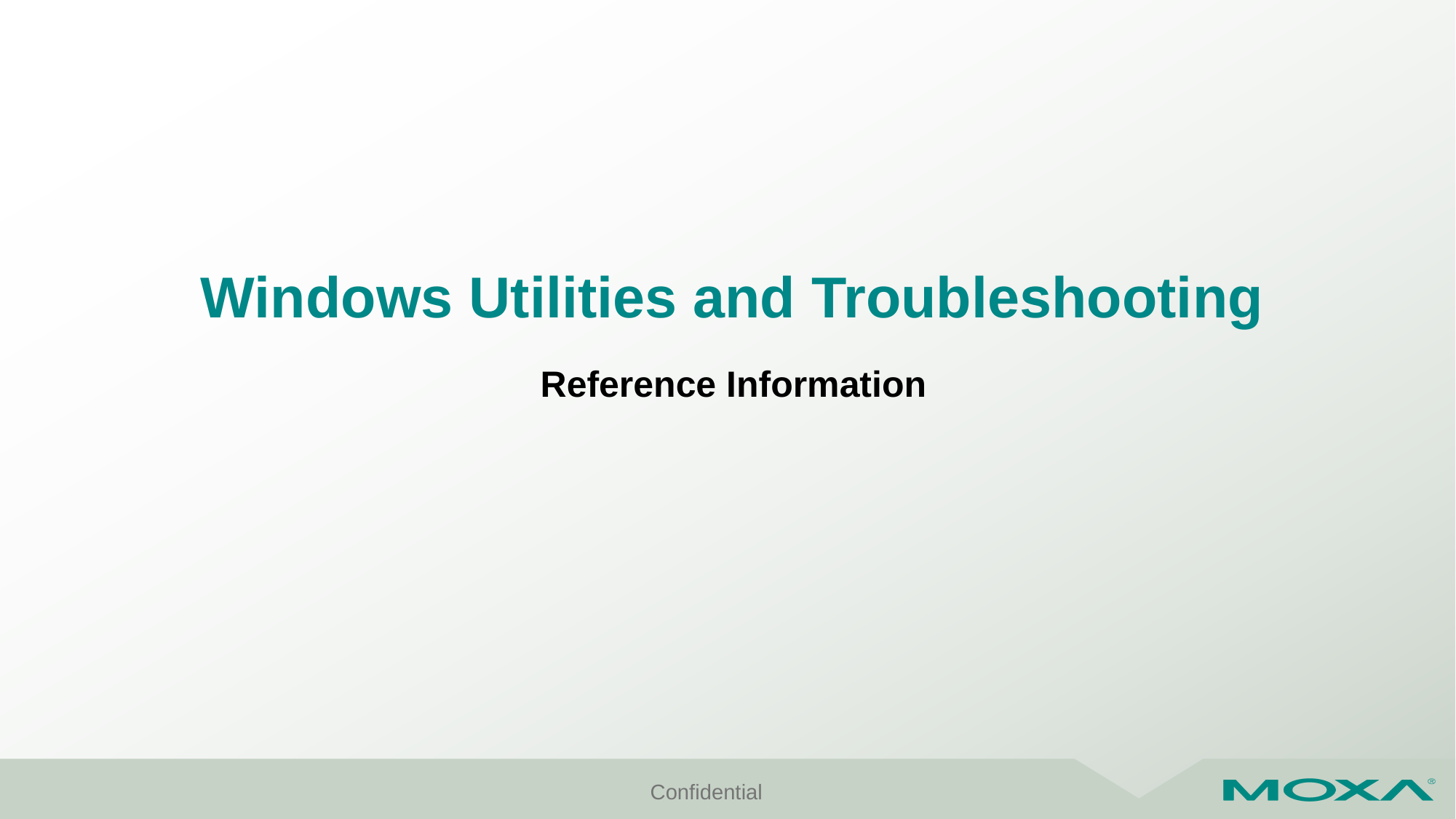

# Windows Utilities and Troubleshooting
Reference Information